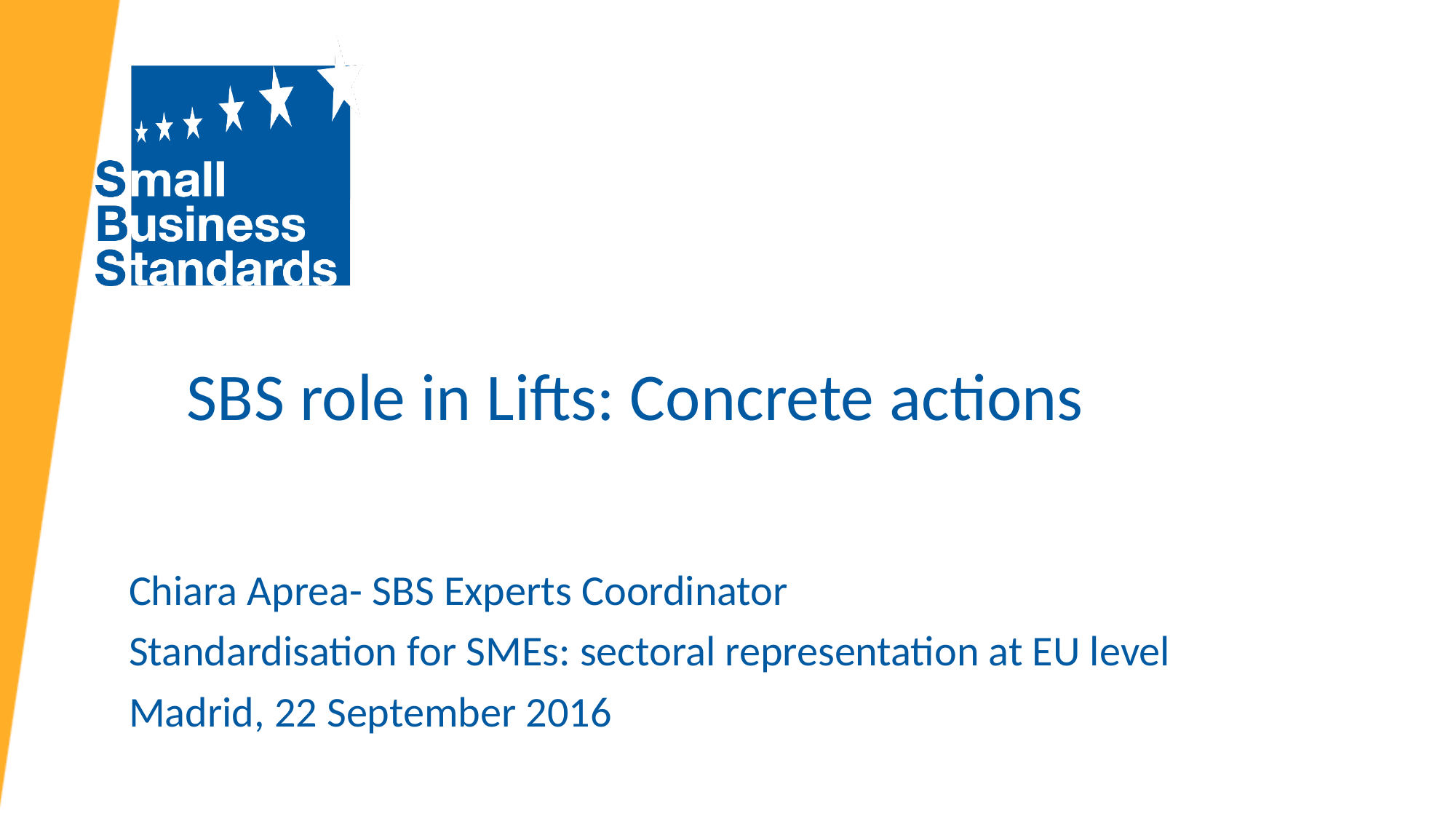

# SBS role in Lifts: Concrete actions
Chiara Aprea- SBS Experts Coordinator
Standardisation for SMEs: sectoral representation at EU level
Madrid, 22 September 2016